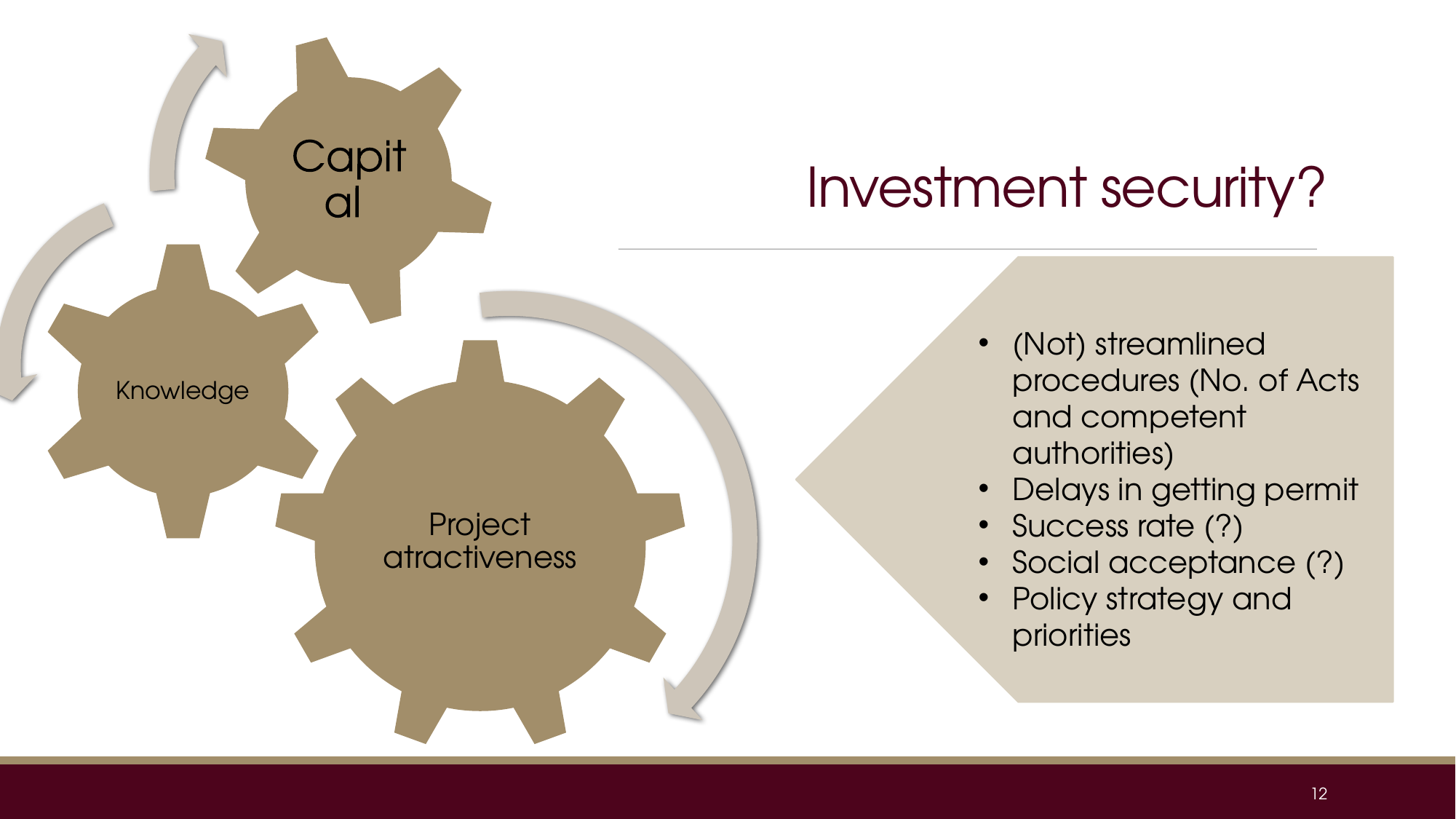

Project atractiveness
Knowledge
Capital
# Investment security?

(Not) streamlined procedures (No. of Acts and competent authorities)
Delays in getting permit
Success rate (?)
Social acceptance (?)
Policy strategy and priorities

12